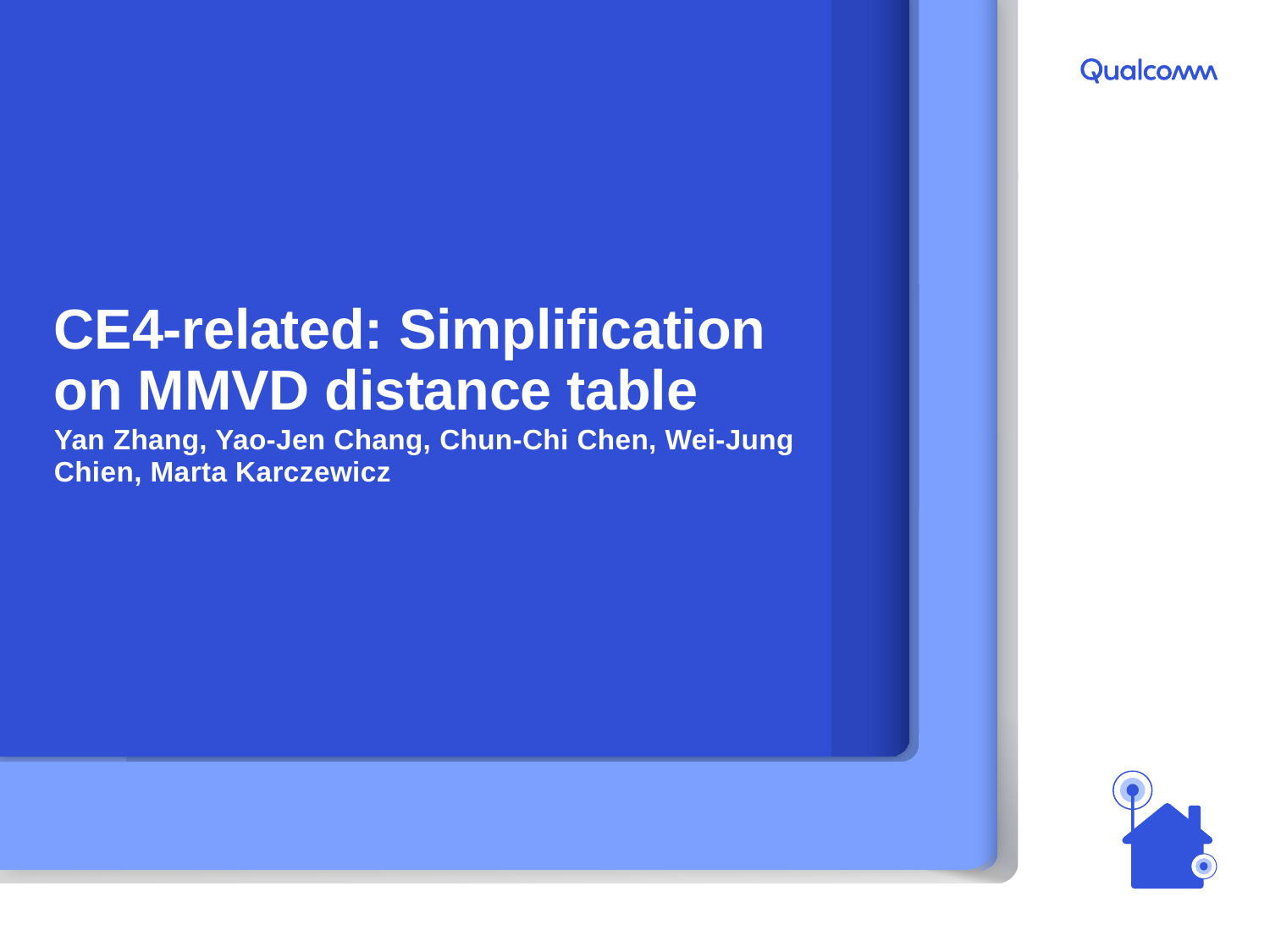

# CE4-related: Simplification on MMVD distance table
Yan Zhang, Yao-Jen Chang, Chun-Chi Chen, Wei-Jung Chien, Marta Karczewicz